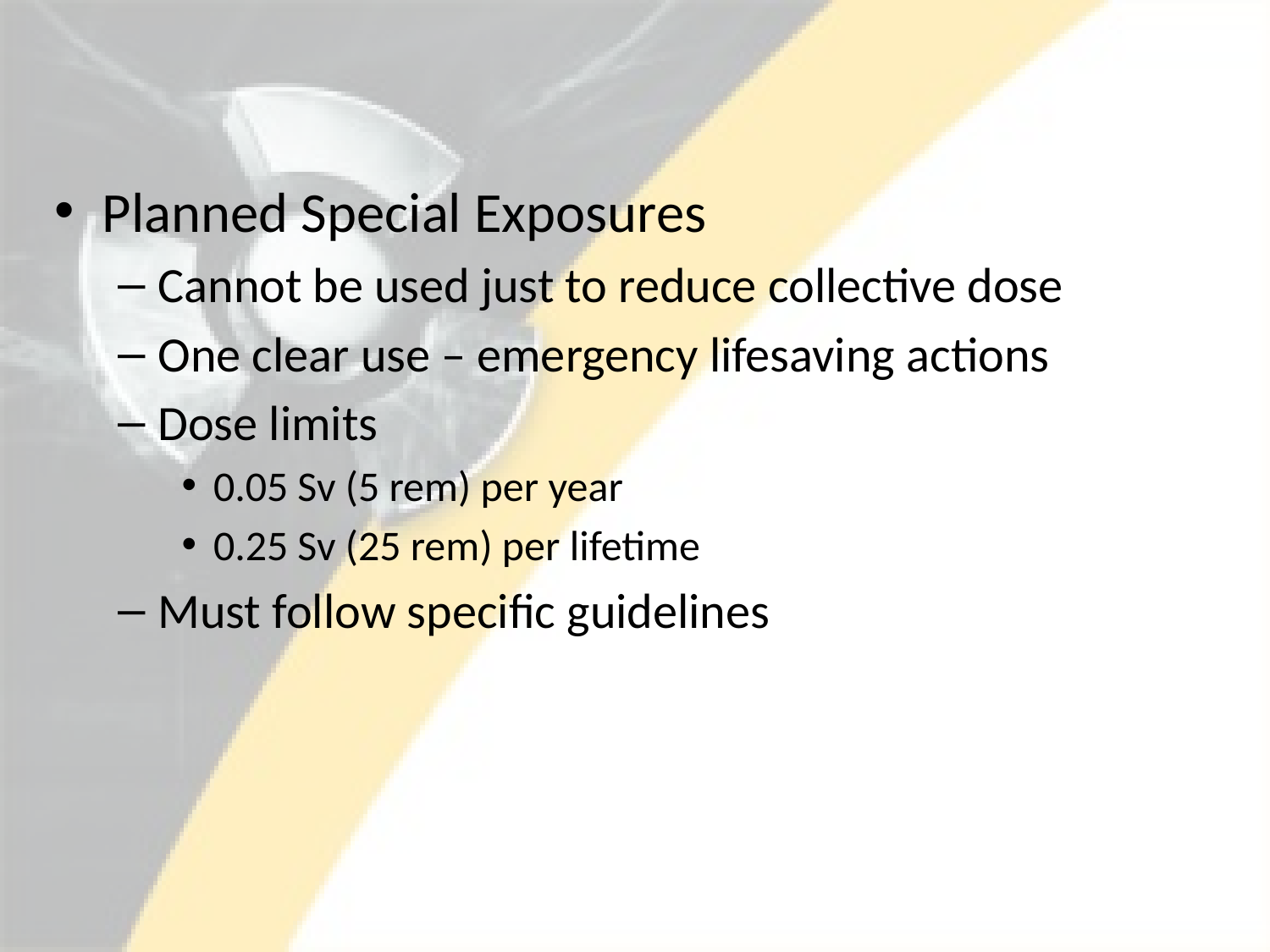

#
Planned Special Exposures
Cannot be used just to reduce collective dose
One clear use – emergency lifesaving actions
Dose limits
0.05 Sv (5 rem) per year
0.25 Sv (25 rem) per lifetime
Must follow specific guidelines